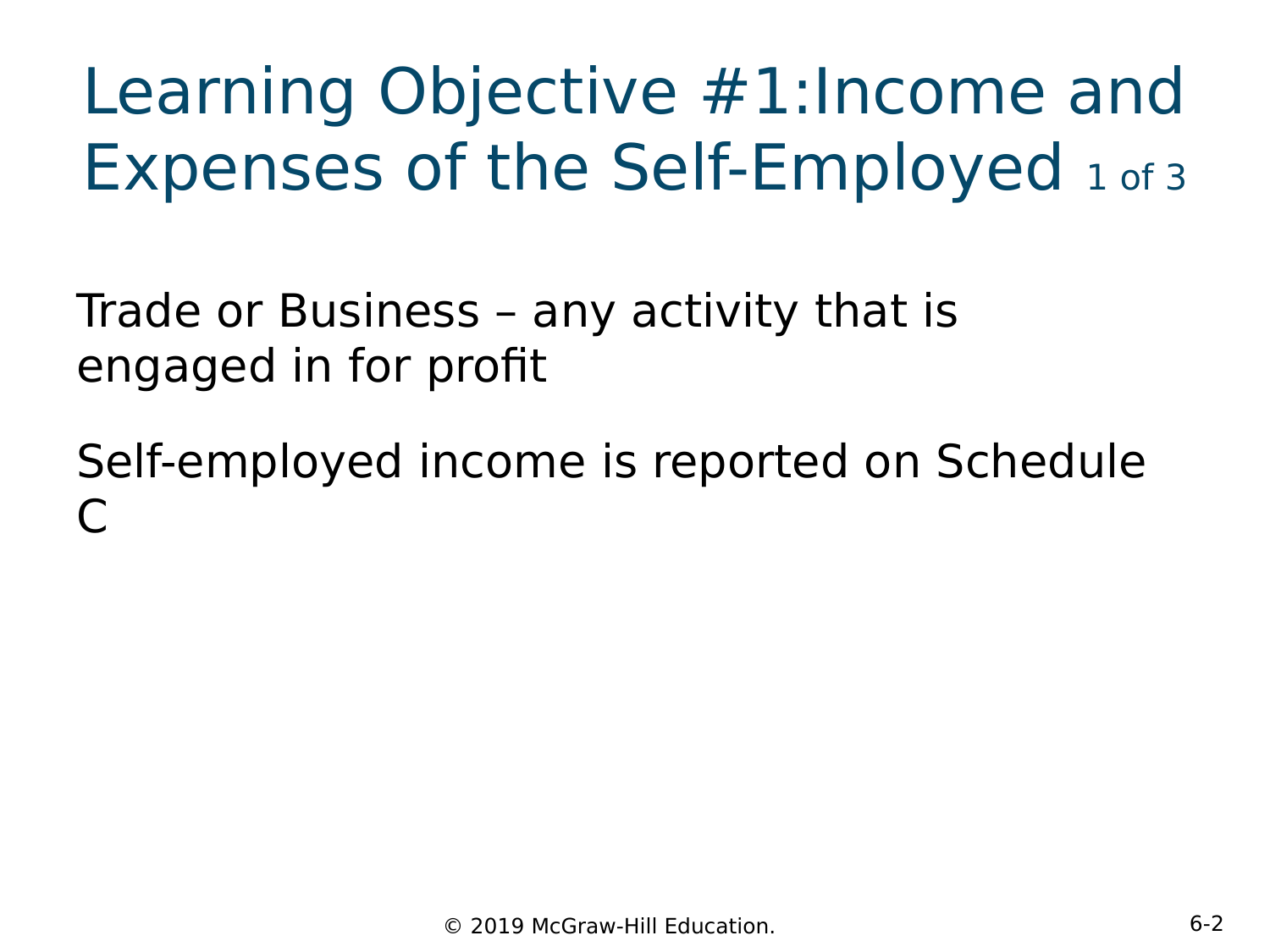

# Learning Objective #1:Income and Expenses of the Self-Employed 1 of 3
Trade or Business – any activity that is engaged in for profit
Self-employed income is reported on Schedule C